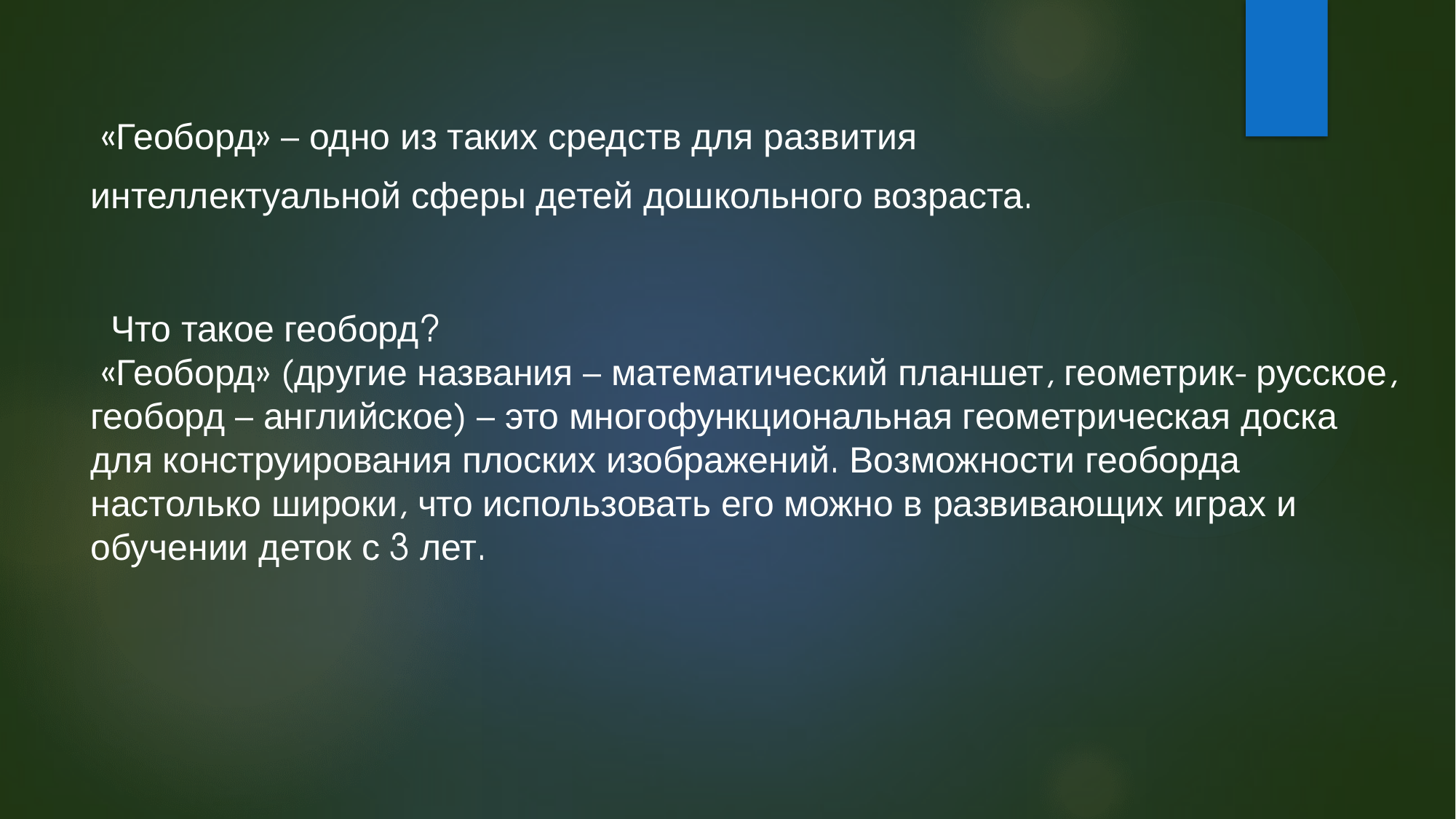

«Геоборд» – одно из таких средств для развития
интеллектуальной сферы детей дошкольного возраста.

  Что такое геоборд?
 «Геоборд» (другие названия – математический планшет, геометрик- русское, геоборд – английское) – это многофункциональная геометрическая доска для конструирования плоских изображений. Возможности геоборда настолько широки, что использовать его можно в развивающих играх и обучении деток с 3 лет.